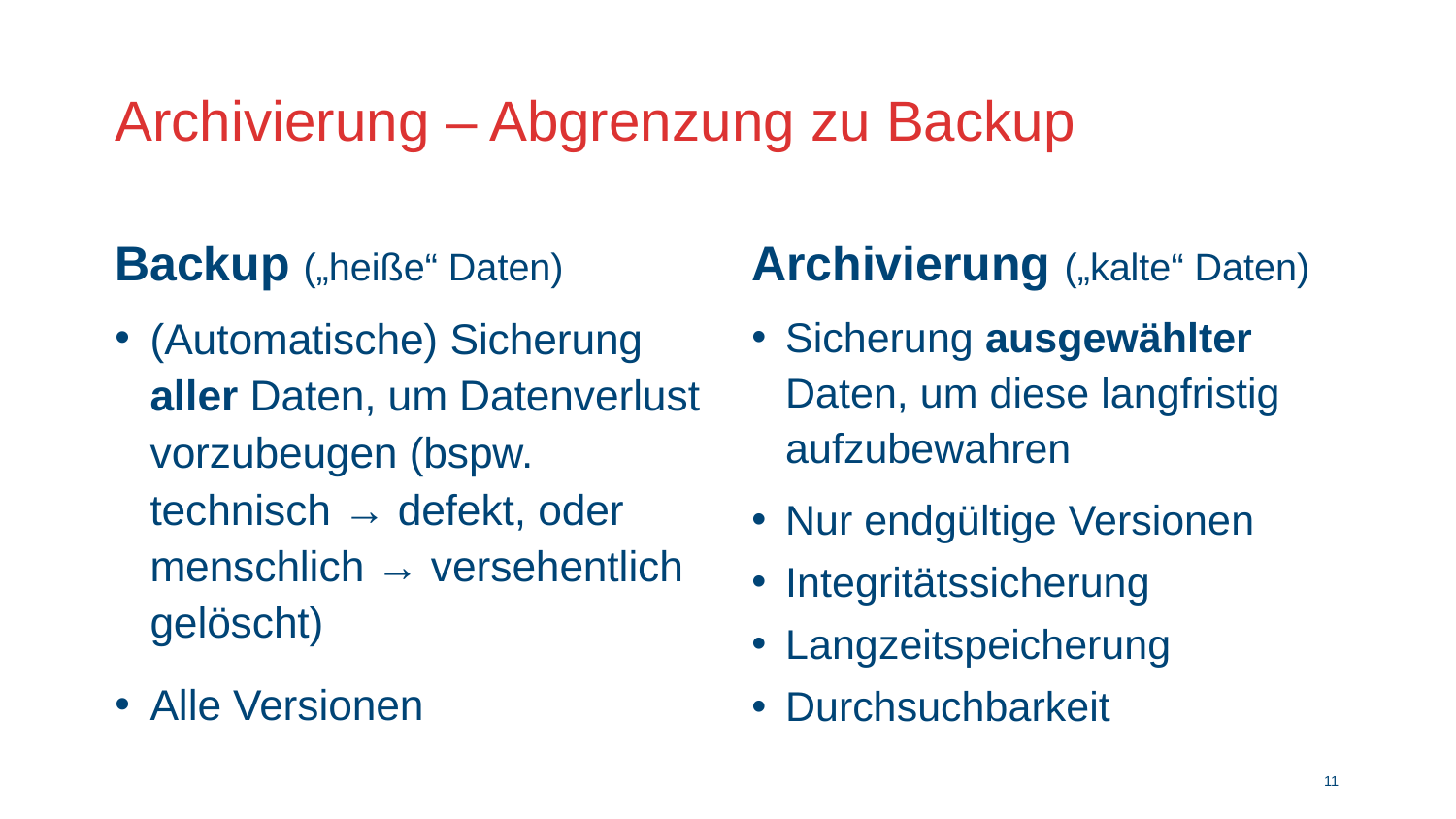

# Archivierung – Abgrenzung zu Backup
Backup („heiße“ Daten)
Archivierung („kalte“ Daten)
(Automatische) Sicherung aller Daten, um Datenverlust vorzubeugen (bspw. technisch → defekt, oder menschlich → versehentlich gelöscht)
Alle Versionen

Sicherung ausgewählter Daten, um diese langfristig aufzubewahren
Nur endgültige Versionen
Integritätssicherung
Langzeitspeicherung
Durchsuchbarkeit

11